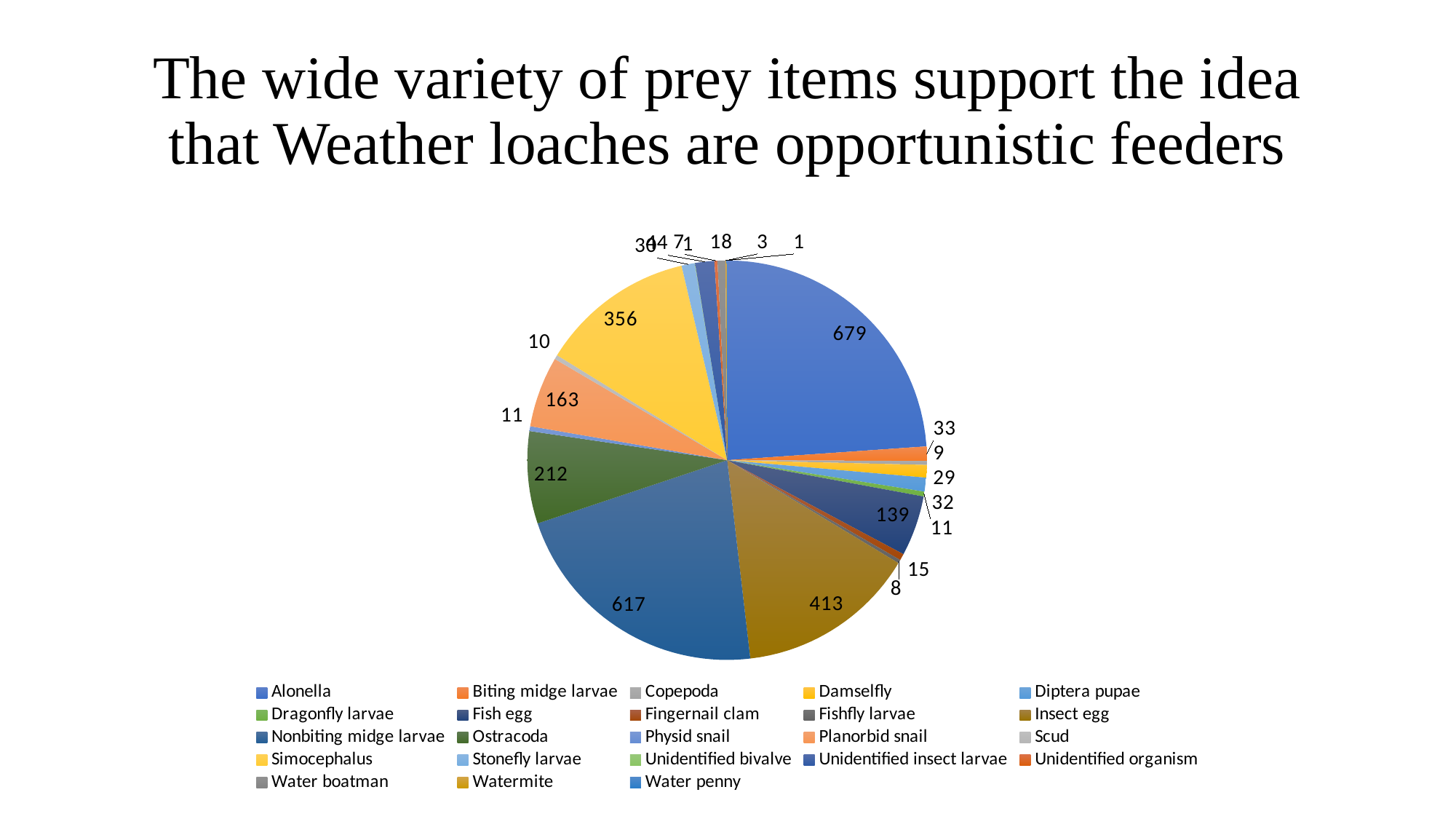

# The wide variety of prey items support the idea that Weather loaches are opportunistic feeders

[unsupported chart]